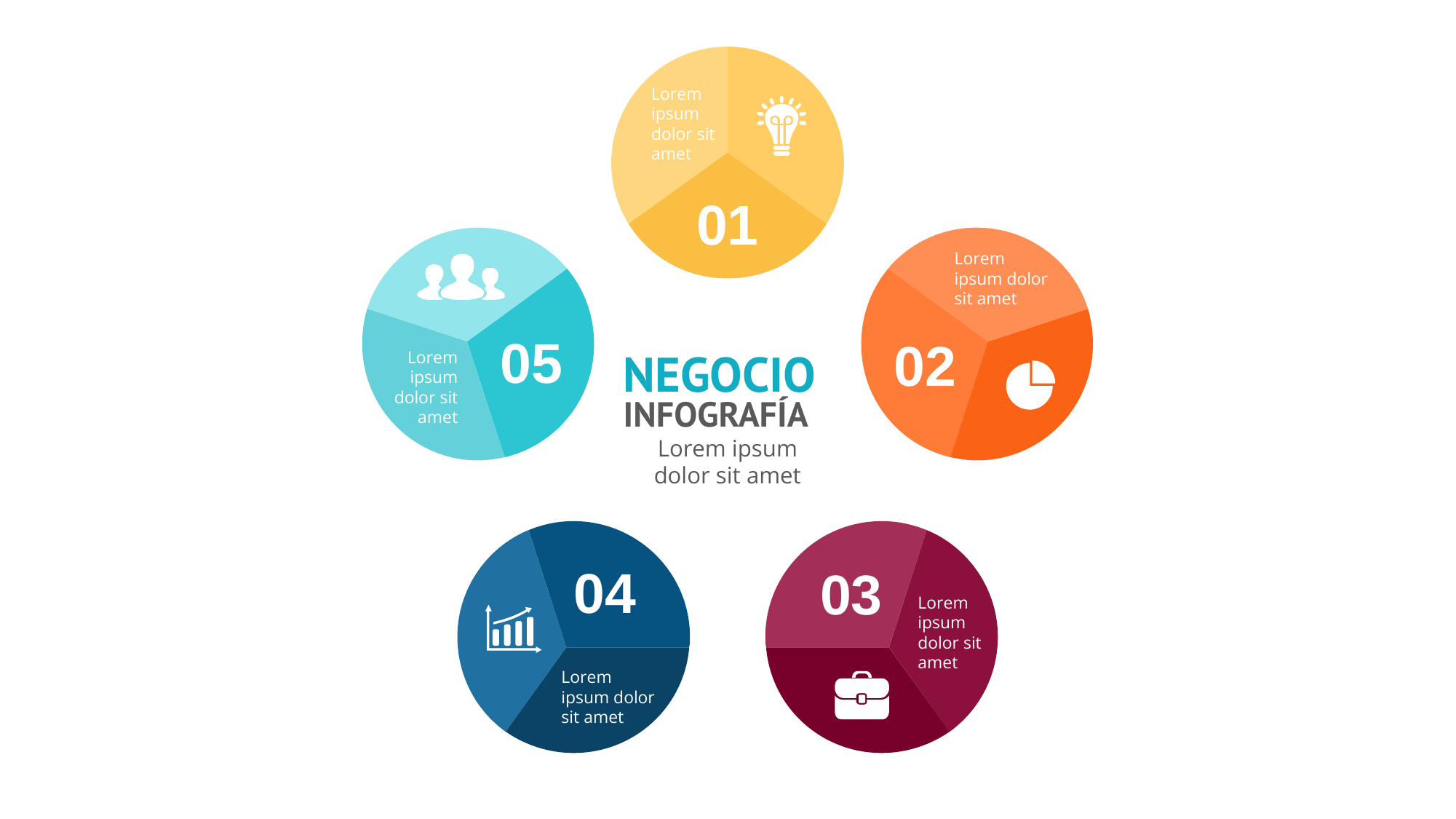

Lorem ipsum dolor sit amet

01

Lorem ipsum dolor sit amet

05
02
NEGOCIO
Lorem ipsum dolor sit amet

INFOGRAFÍA
Lorem ipsum dolor sit amet

04
03
Lorem ipsum dolor sit amet

Lorem ipsum dolor sit amet